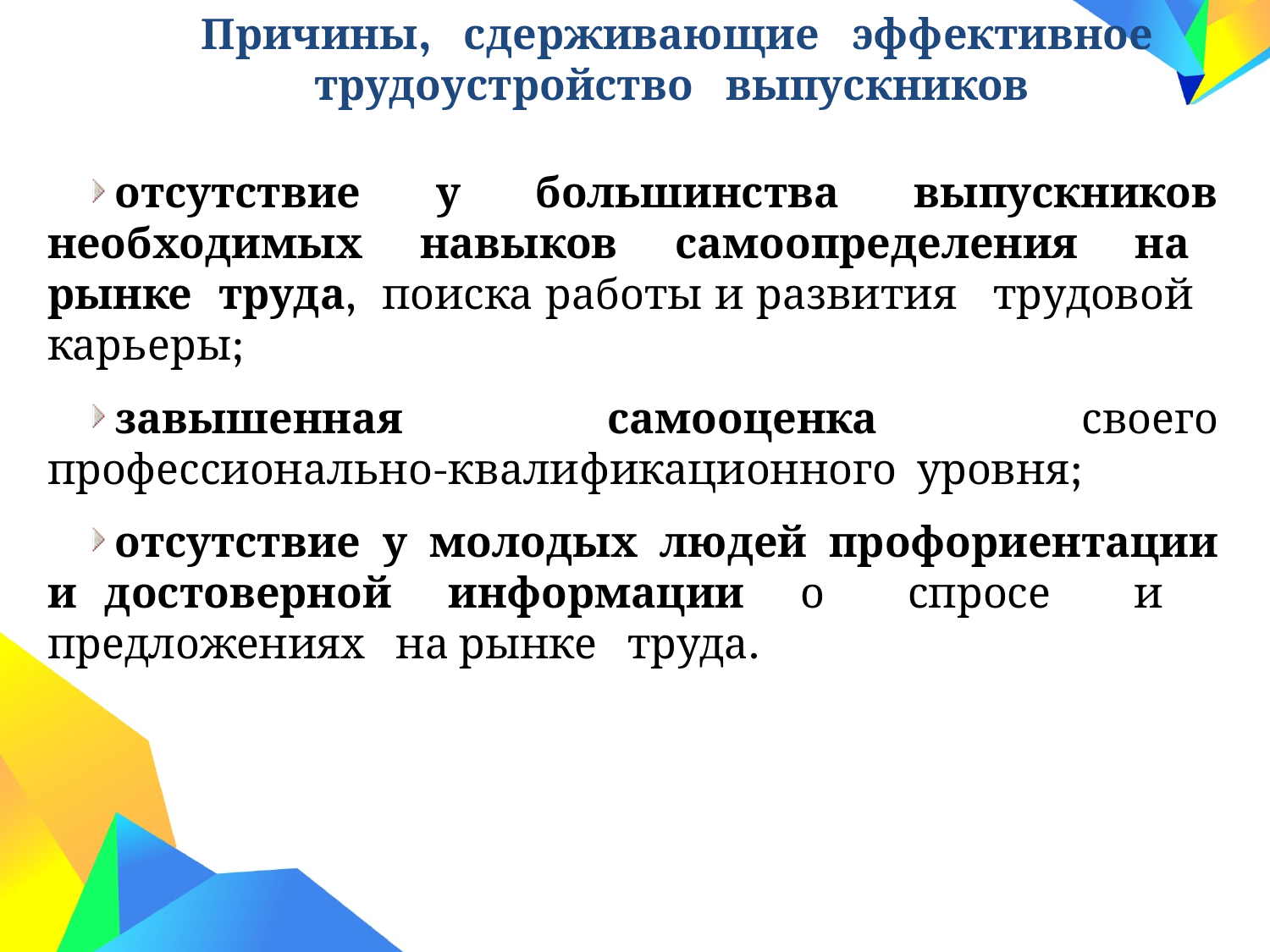

Причины,   сдерживающие   эффективное трудоустройство   выпускников

отсутствие у большинства выпускников необходимых  навыков  самоопределения  на  рынке  труда,  поиска работы и развития   трудовой   карьеры;

завышенная самооценка своего профессионально-квалификационного  уровня;

отсутствие  у  молодых  людей  профориентации и достоверной  информации  о   спросе   и   предложениях   на рынке   труда.